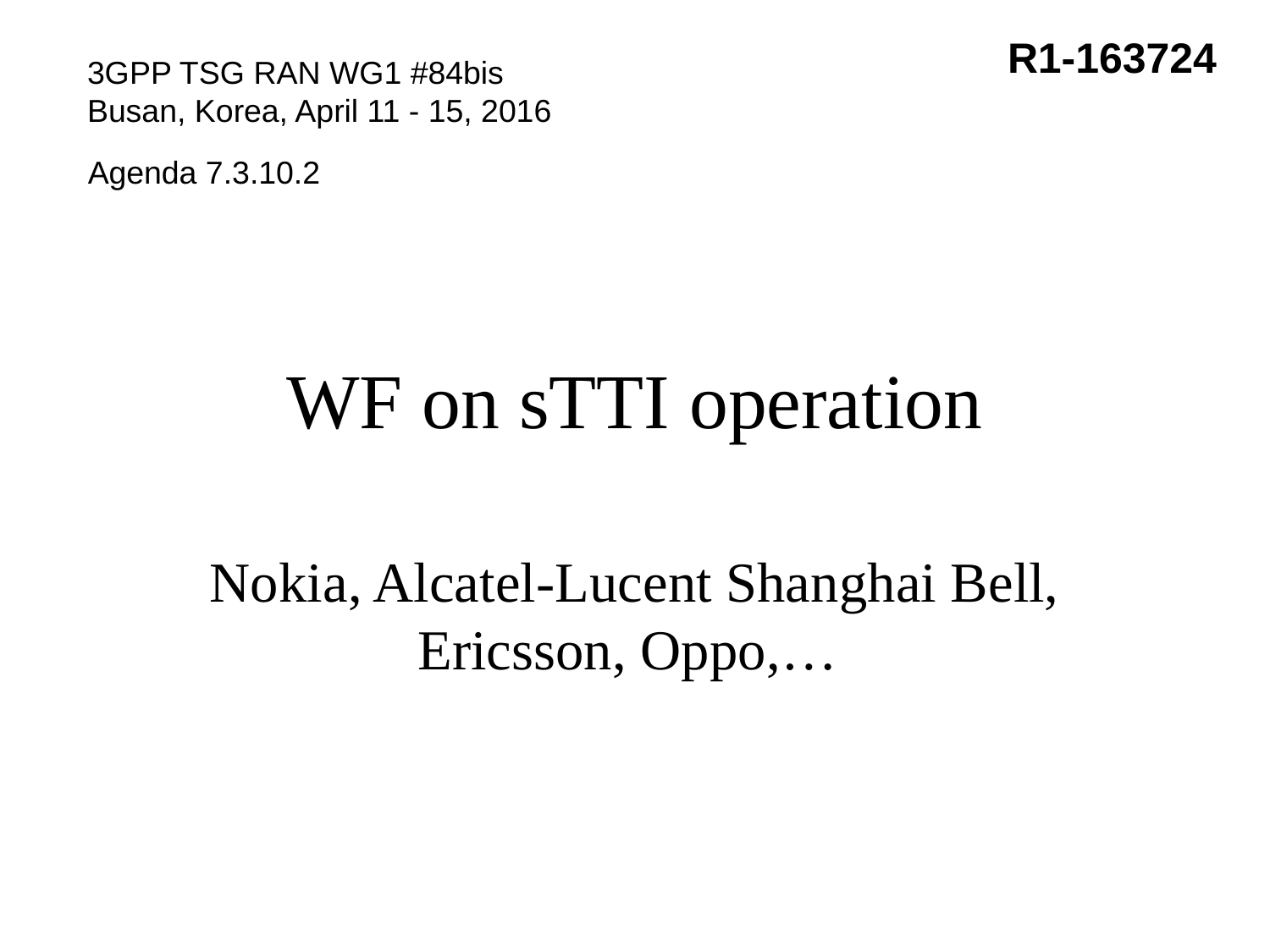

R1-163724
3GPP TSG RAN WG1 #84bis
Busan, Korea, April 11 - 15, 2016
Agenda 7.3.10.2
# WF on sTTI operation
Nokia, Alcatel-Lucent Shanghai Bell, Ericsson, Oppo,…